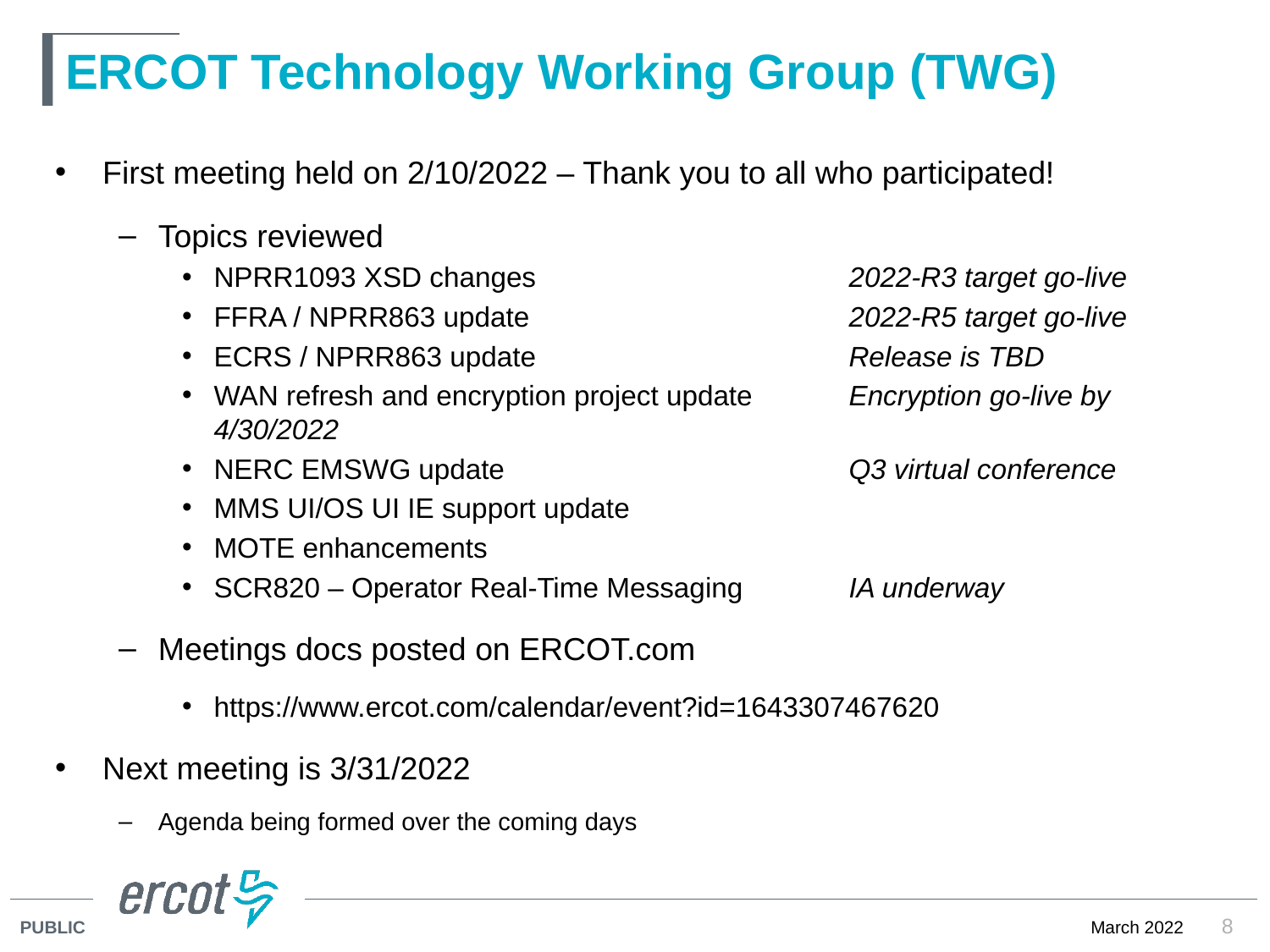

# ERCOT Technology Working Group (TWG)
First meeting held on 2/10/2022 – Thank you to all who participated!
Topics reviewed
NPRR1093 XSD changes			2022-R3 target go-live
FFRA / NPRR863 update			2022-R5 target go-live
ECRS / NPRR863 update			Release is TBD
WAN refresh and encryption project update	Encryption go-live by 4/30/2022
NERC EMSWG update			Q3 virtual conference
MMS UI/OS UI IE support update
MOTE enhancements
SCR820 – Operator Real-Time Messaging	IA underway
Meetings docs posted on ERCOT.com
https://www.ercot.com/calendar/event?id=1643307467620
Next meeting is 3/31/2022
Agenda being formed over the coming days
8